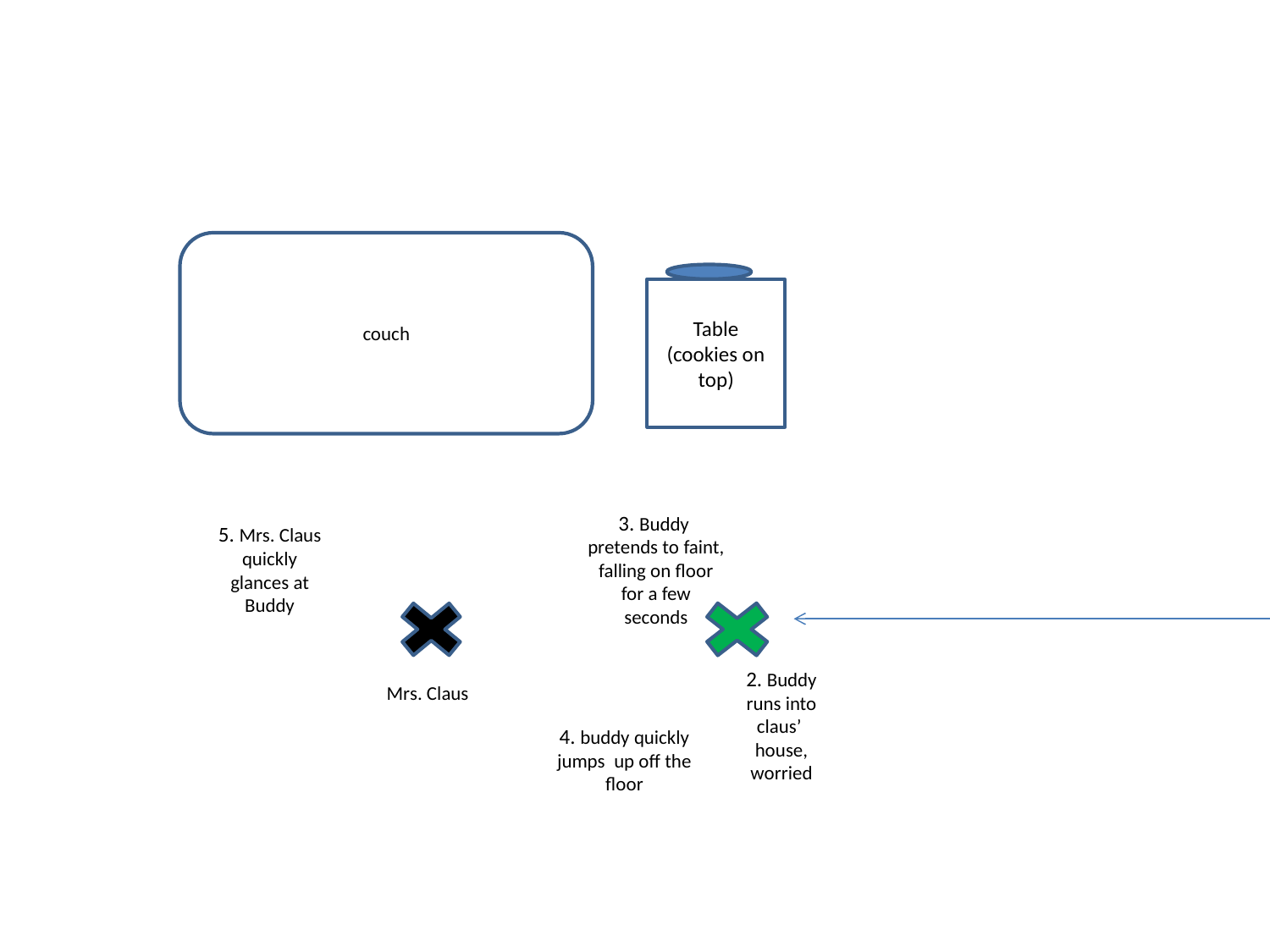

couch

Table (cookies on top)
5. Mrs. Claus quickly glances at Buddy
3. Buddy  pretends to faint, falling on floor for a few seconds

Mrs. Claus
2. Buddy runs into claus’  house, worried
4. buddy quickly jumps  up off the floor